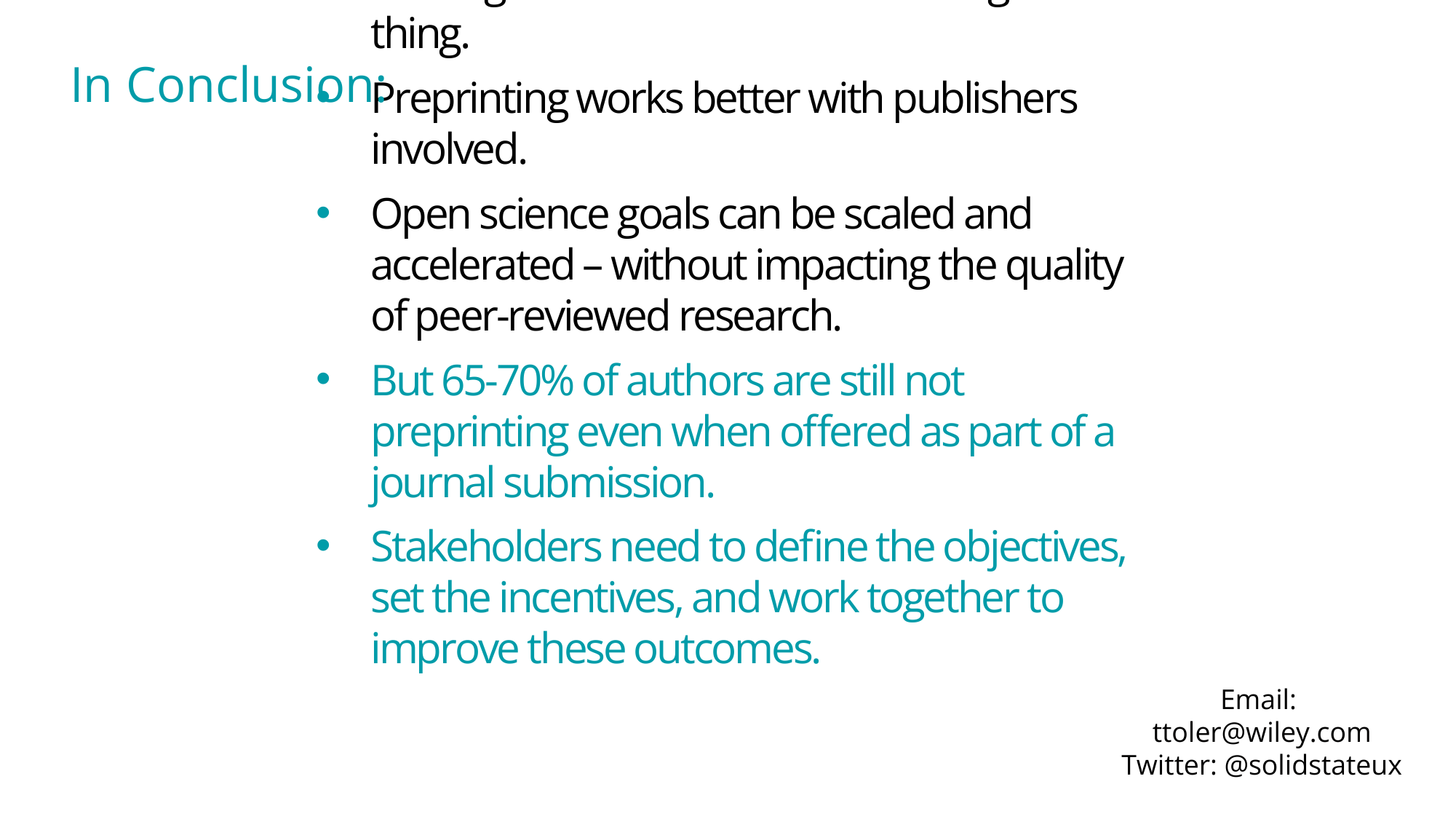

In Conclusion:

Sharing research results earlier is a good thing.
Preprinting works better with publishers involved.
Open science goals can be scaled and accelerated – without impacting the quality of peer-reviewed research.
But 65-70% of authors are still not preprinting even when offered as part of a journal submission.
Stakeholders need to define the objectives, set the incentives, and work together to improve these outcomes.
Email:  ttoler@wiley.com
Twitter: @solidstateux